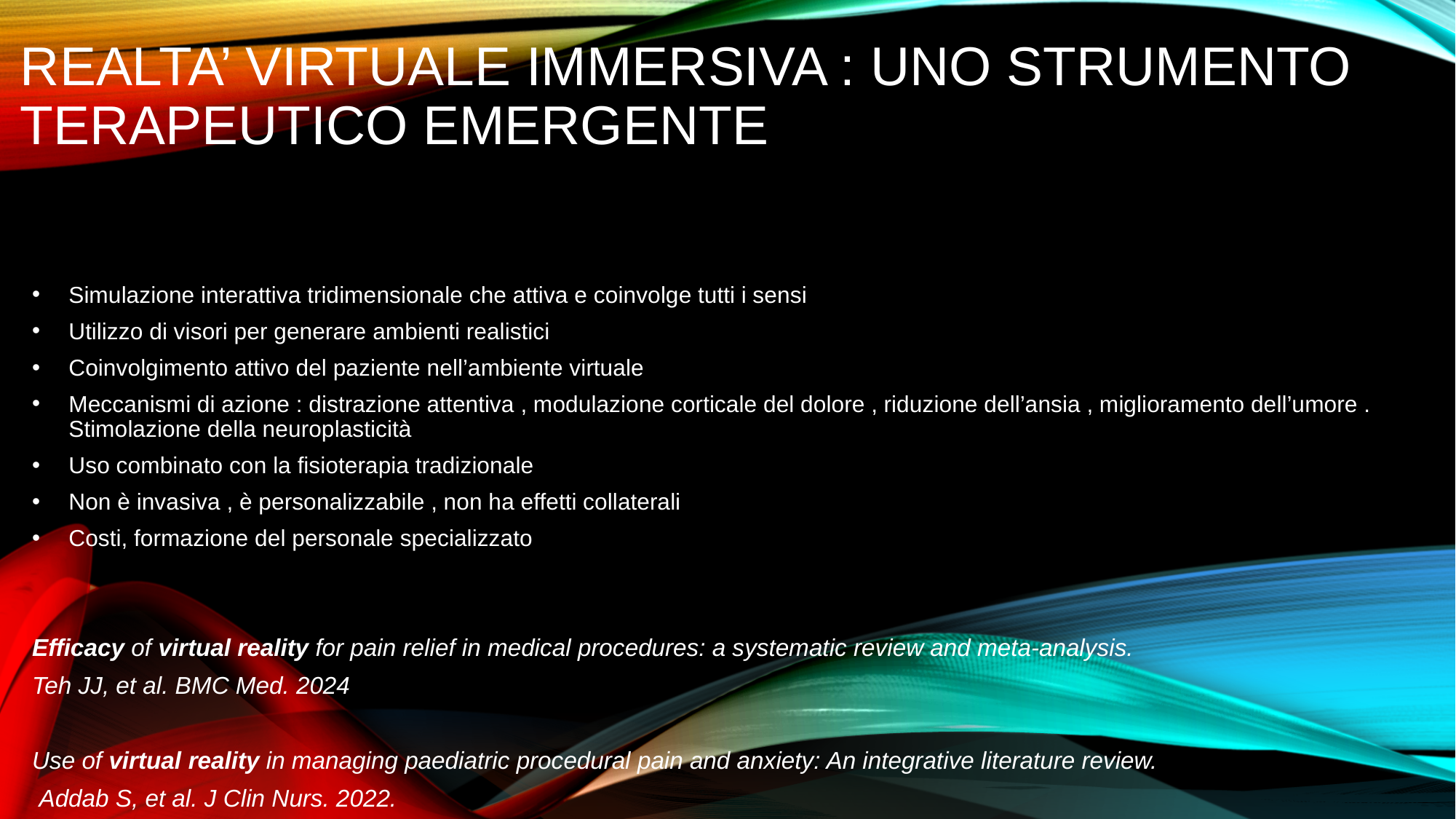

# Realta’ virtuale immersiva : UNO STRUMENTO TERAPEUTICO EMERGENTE
Simulazione interattiva tridimensionale che attiva e coinvolge tutti i sensi
Utilizzo di visori per generare ambienti realistici
Coinvolgimento attivo del paziente nell’ambiente virtuale
Meccanismi di azione : distrazione attentiva , modulazione corticale del dolore , riduzione dell’ansia , miglioramento dell’umore . Stimolazione della neuroplasticità
Uso combinato con la fisioterapia tradizionale
Non è invasiva , è personalizzabile , non ha effetti collaterali
Costi, formazione del personale specializzato

Efficacy of virtual reality for pain relief in medical procedures: a systematic review and meta-analysis.
Teh JJ, et al. BMC Med. 2024

Use of virtual reality in managing paediatric procedural pain and anxiety: An integrative literature review.
 Addab S, et al. J Clin Nurs. 2022.